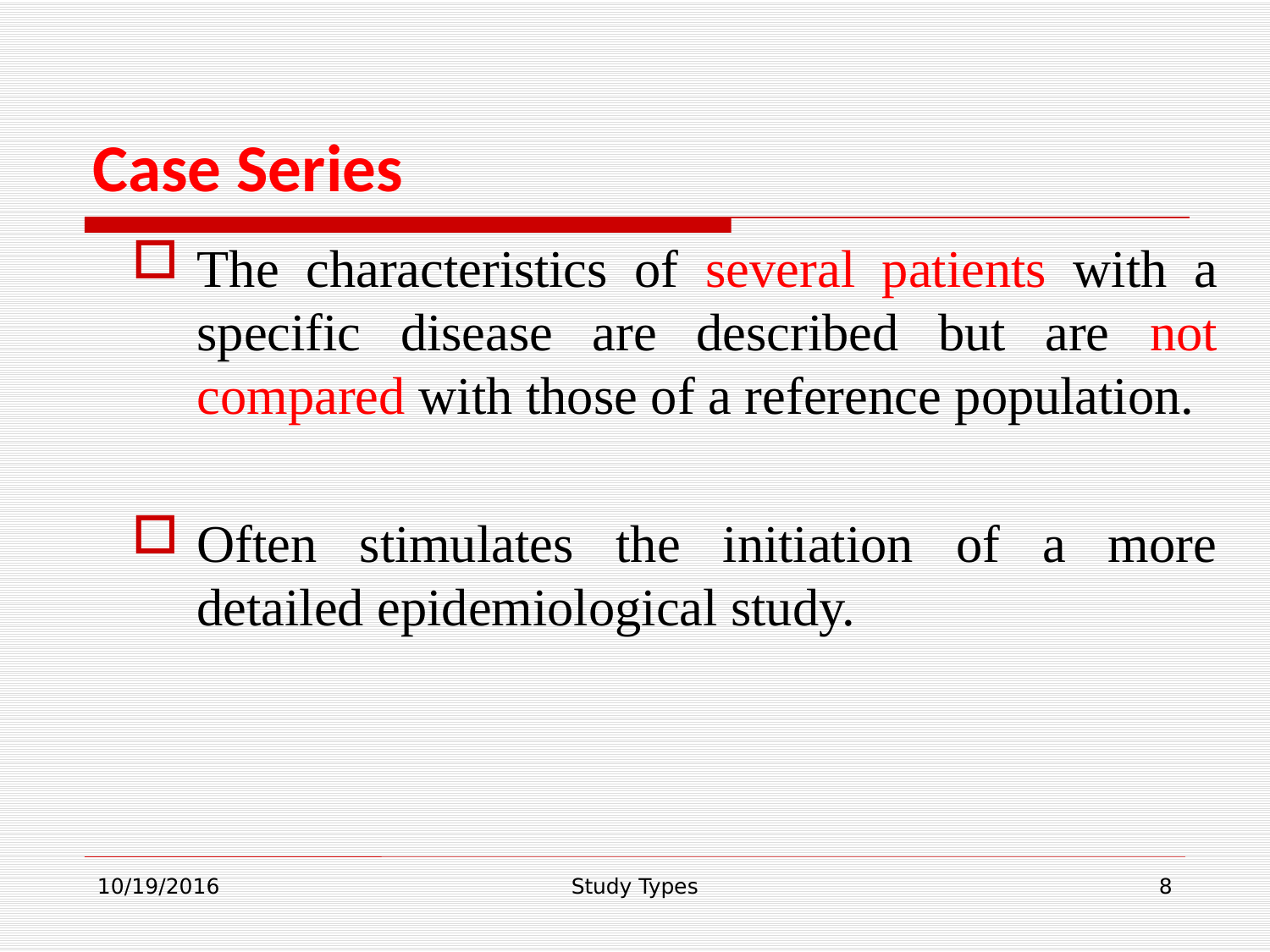

# Case Series
The characteristics of several patients with a specific disease are described but are not compared with those of a reference population.

Often stimulates the initiation of a more detailed epidemiological study.

10/19/2016
Study Types
8